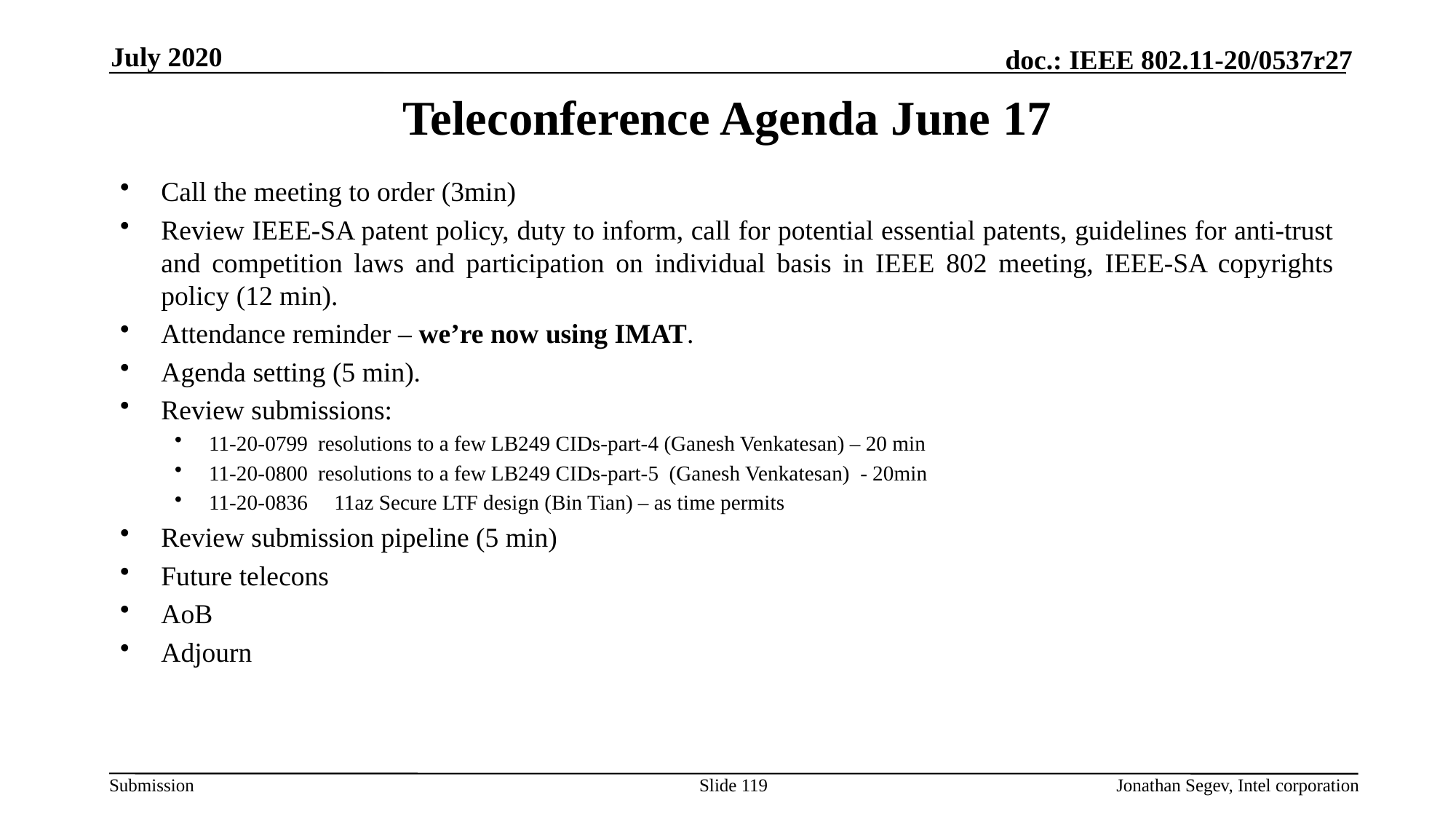

July 2020
# Teleconference Agenda June 17
Call the meeting to order (3min)
Review IEEE-SA patent policy, duty to inform, call for potential essential patents, guidelines for anti-trust and competition laws and participation on individual basis in IEEE 802 meeting, IEEE-SA copyrights policy (12 min).
Attendance reminder – we’re now using IMAT.
Agenda setting (5 min).
Review submissions:
11-20-0799 	resolutions to a few LB249 CIDs-part-4 (Ganesh Venkatesan) – 20 min
11-20-0800 	resolutions to a few LB249 CIDs-part-5  (Ganesh Venkatesan)  - 20min
11-20-0836     11az Secure LTF design (Bin Tian) – as time permits
Review submission pipeline (5 min)
Future telecons
AoB
Adjourn

Slide 119
Jonathan Segev, Intel corporation